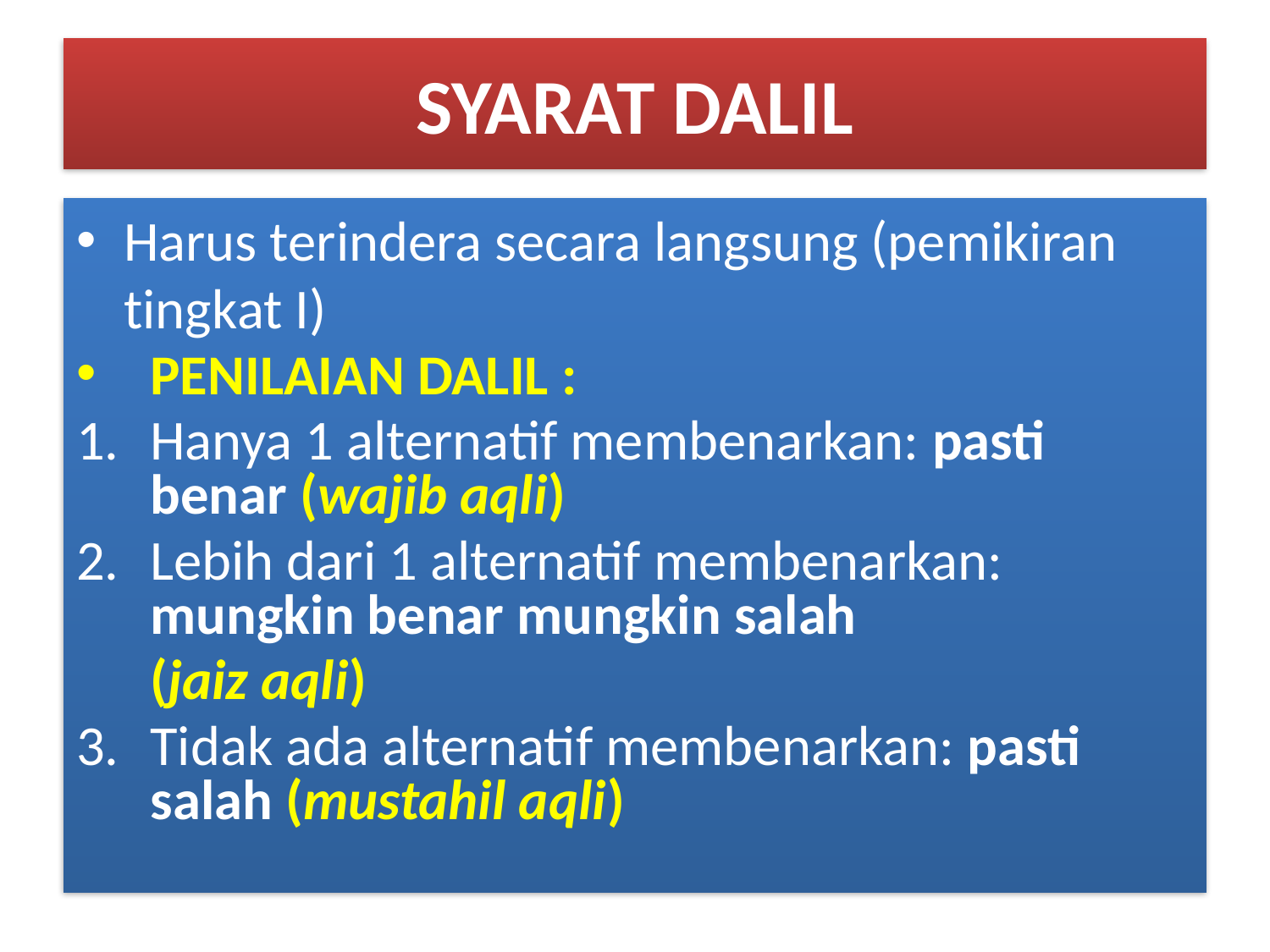

# SYARAT DALIL
Harus terindera secara langsung (pemikiran tingkat I)
PENILAIAN DALIL :
Hanya 1 alternatif membenarkan: pasti benar (wajib aqli)
Lebih dari 1 alternatif membenarkan: mungkin benar mungkin salah
	(jaiz aqli)
Tidak ada alternatif membenarkan: pasti salah (mustahil aqli)